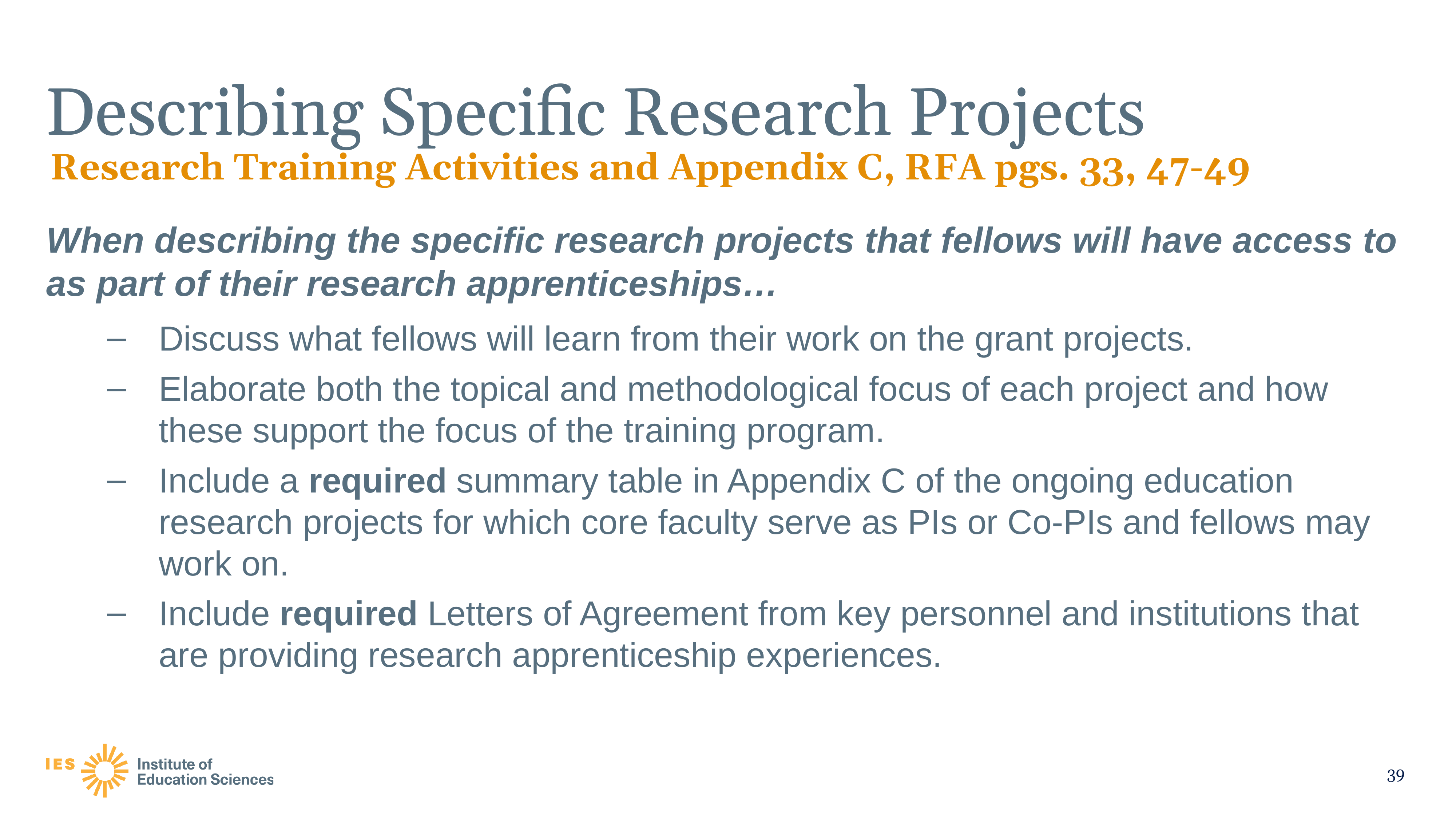

# Describing Specific Research Projects
Research Training Activities and Appendix C, RFA pgs. 33, 47-49
When describing the specific research projects that fellows will have access to as part of their research apprenticeships…
Discuss what fellows will learn from their work on the grant projects.
Elaborate both the topical and methodological focus of each project and how these support the focus of the training program.
Include a required summary table in Appendix C of the ongoing education research projects for which core faculty serve as PIs or Co-PIs and fellows may work on.
Include required Letters of Agreement from key personnel and institutions that are providing research apprenticeship experiences.

39